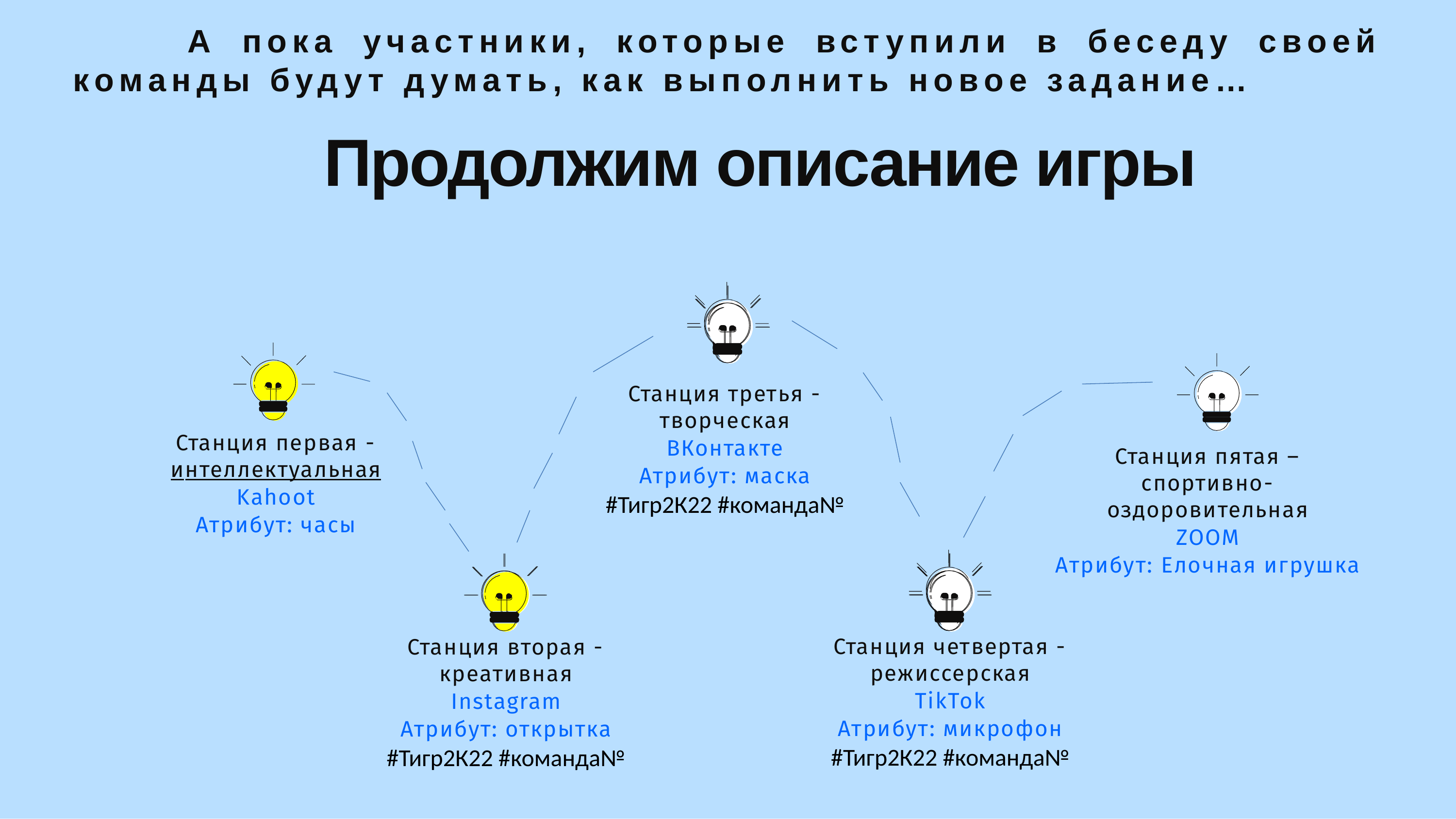

А пока участники, которые вступили в беседу своей команды будут думать, как выполнить новое задание…
# Продолжим описание игры

Станция третья - творческая
ВКонтакте
Атрибут: маска
#Тигр2К22 #команда№

Станция первая - интеллектуальная
Kahoot
Атрибут: часы

Станция пятая – спортивно-оздоровительная
ZOOM
Атрибут: Елочная игрушка

Станция четвертая - режиссерская
TikTok
Атрибут: микрофон
#Тигр2К22 #команда№

Станция вторая - креативная
Instagram
Атрибут: открытка
#Тигр2К22 #команда№